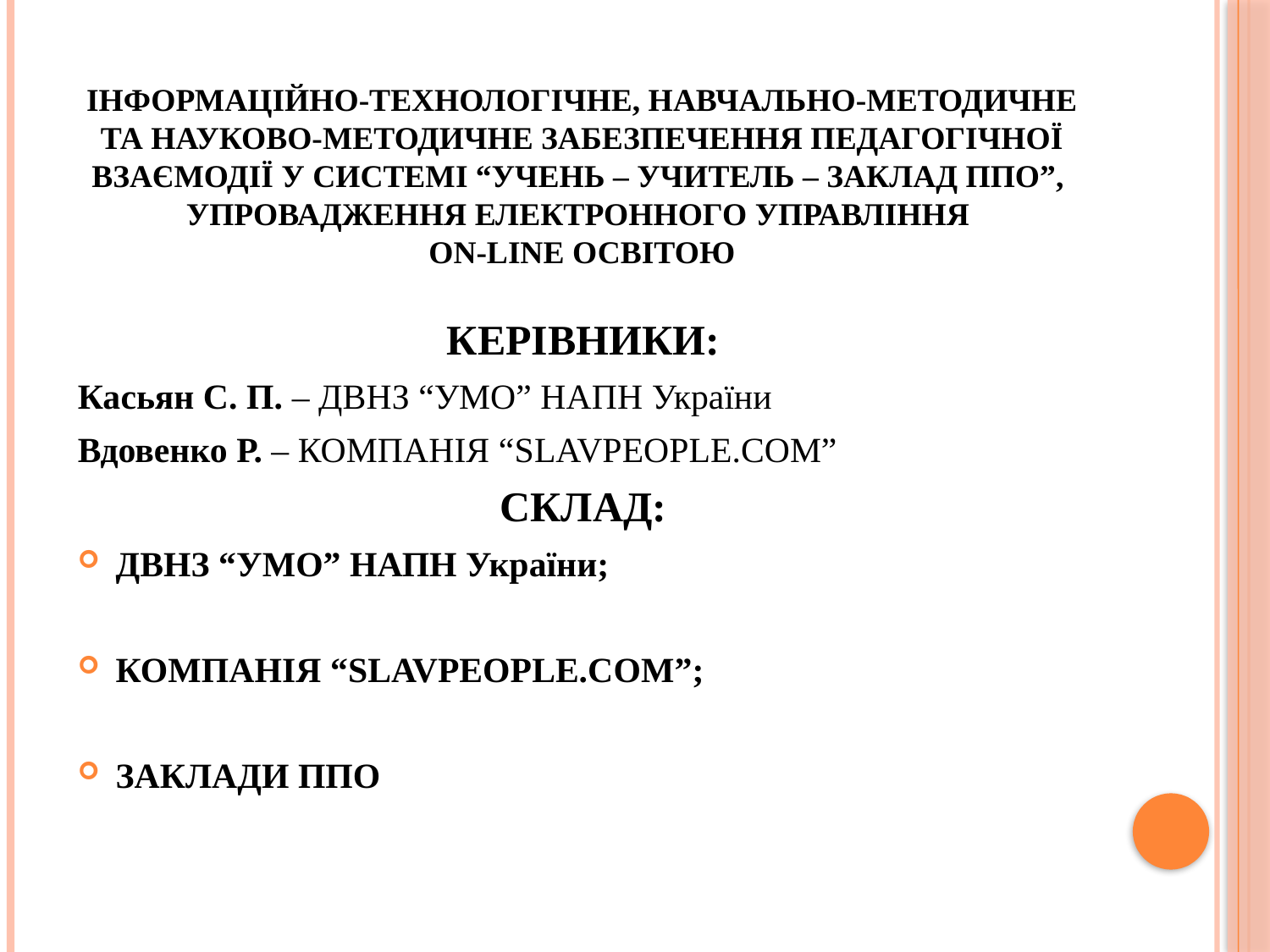

# ІНФОРМАЦІЙНО-ТЕХНОЛОГІЧНЕ, НАВЧАЛЬНО-МЕТОДИЧНЕ ТА НАУКОВО-МЕТОДИЧНЕ ЗАБЕЗПЕЧЕННЯ ПЕДАГОГІЧНОЇ ВЗАЄМОДІЇ У СИСТЕМІ “УЧЕНЬ – УЧИТЕЛЬ – ЗАКЛАД ППО”, УПРОВАДЖЕННЯ ЕЛЕКТРОННОГО УПРАВЛІННЯ ON-LINE ОСВІТОЮ
КЕРІВНИКИ:
Касьян С. П. – ДВНЗ “УМО” НАПН України
Вдовенко Р. – КОМПАНІЯ “SLAVPEOPLE.COM”
СКЛАД:
ДВНЗ “УМО” НАПН України;

КОМПАНІЯ “SLAVPEOPLE.COM”;

ЗАКЛАДИ ППО